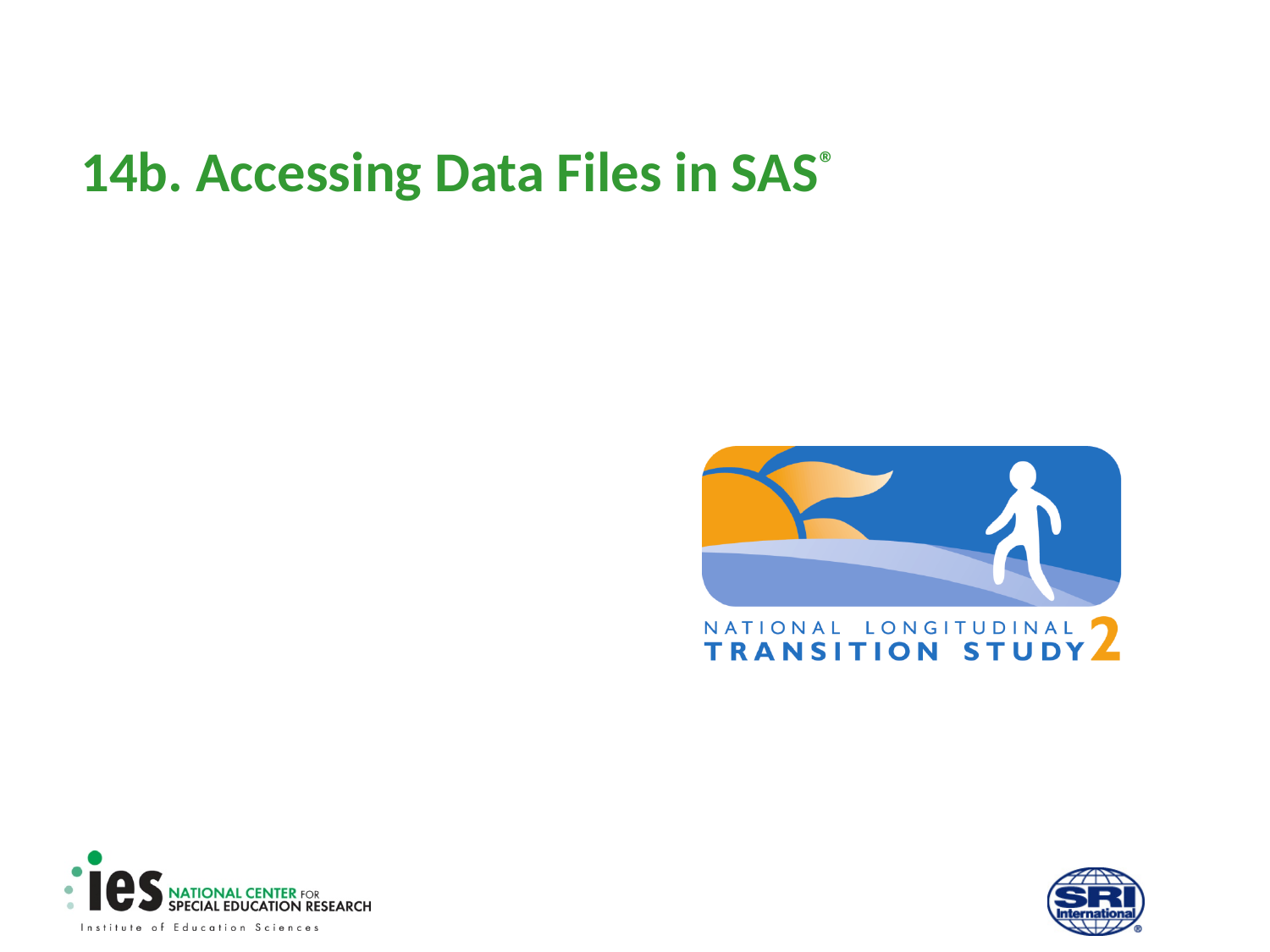

# 14b. Accessing Data Files in SAS®